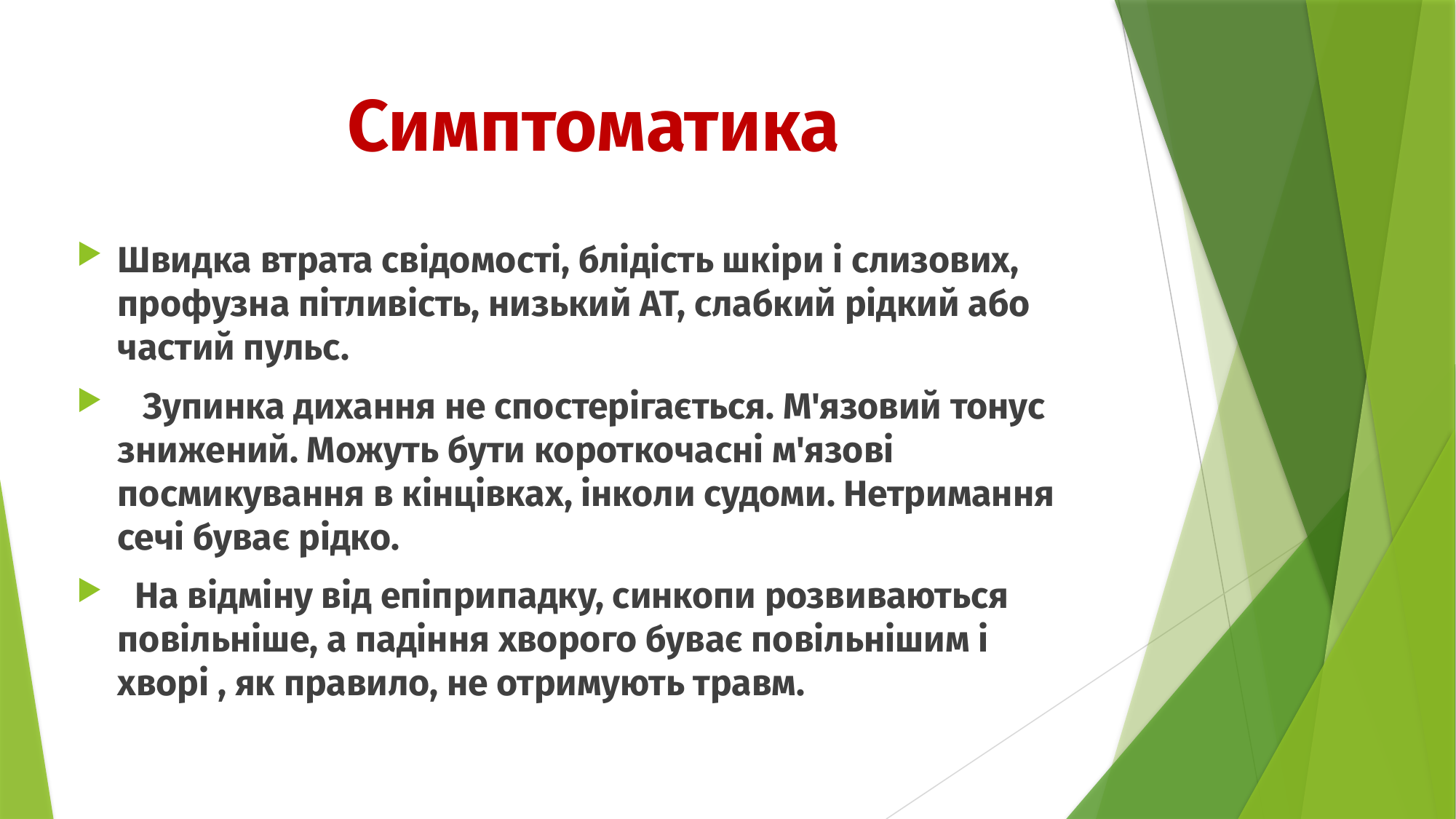

# Симптоматика
Швидка втрата свідомості, блідість шкіри і слизових, профузна пітливість, низький АТ, слабкий рідкий або частий пульс.
   Зупинка дихання не спостерігається. М'язовий тонус знижений. Можуть бути короткочасні м'язові посмикування в кінцівках, інколи судоми. Нетримання сечі буває рідко.
  На відміну від епіприпадку, синкопи розвиваються повільніше, а падіння хворого буває повільнішим і хворі , як правило, не отримують травм.